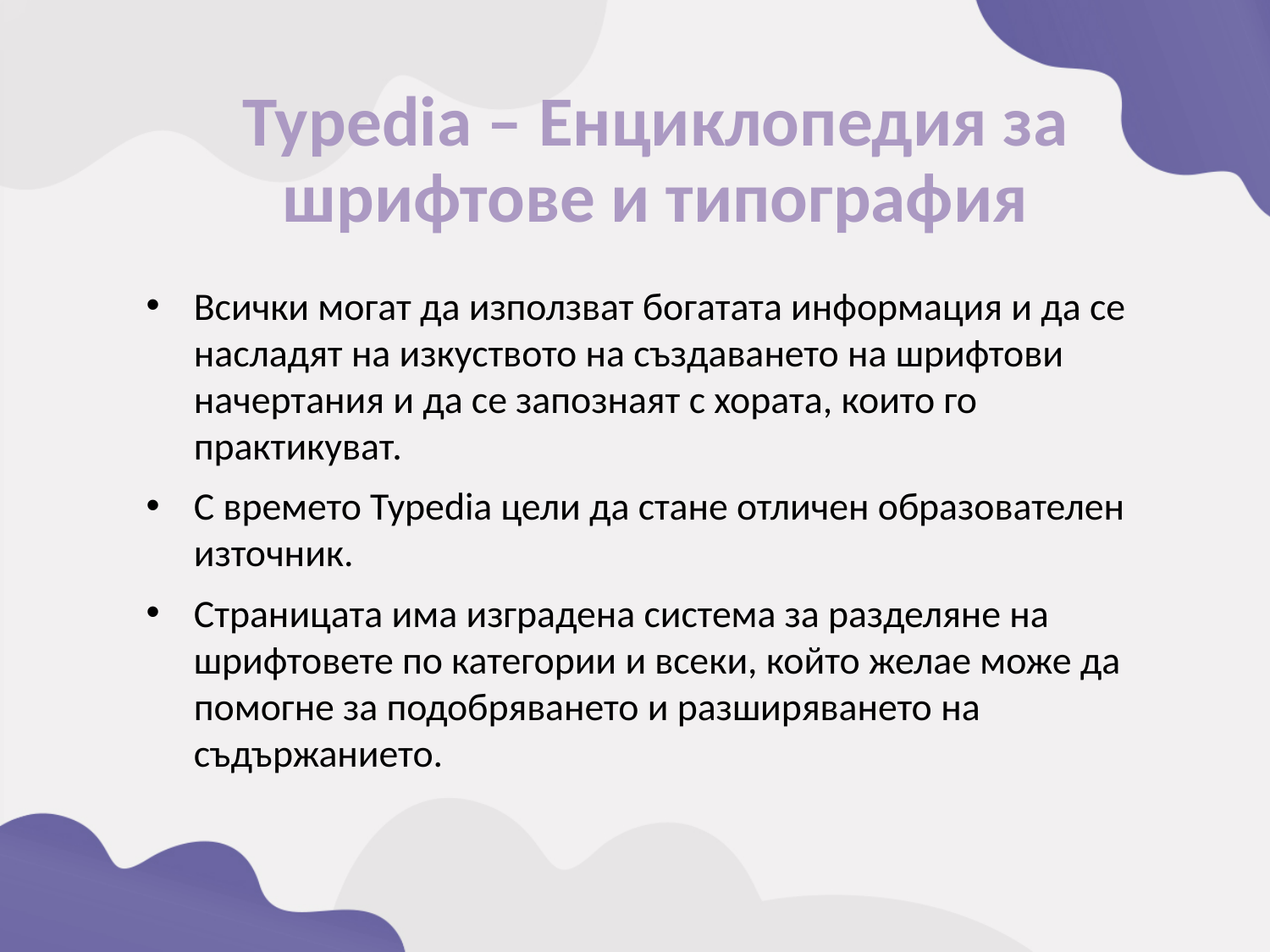

Typedia – Енциклопедия за шрифтове и типография
Всички могат да използват богатата информация и да се насладят на изкуството на създаването на шрифтови начертания и да се запознаят с хората, които го практикуват.
С времето Typedia цели да стане отличен образователен източник.
Страницата има изградена система за разделяне на шрифтовете по категории и всеки, който желае може да помогне за подобряването и разширяването на съдържанието.